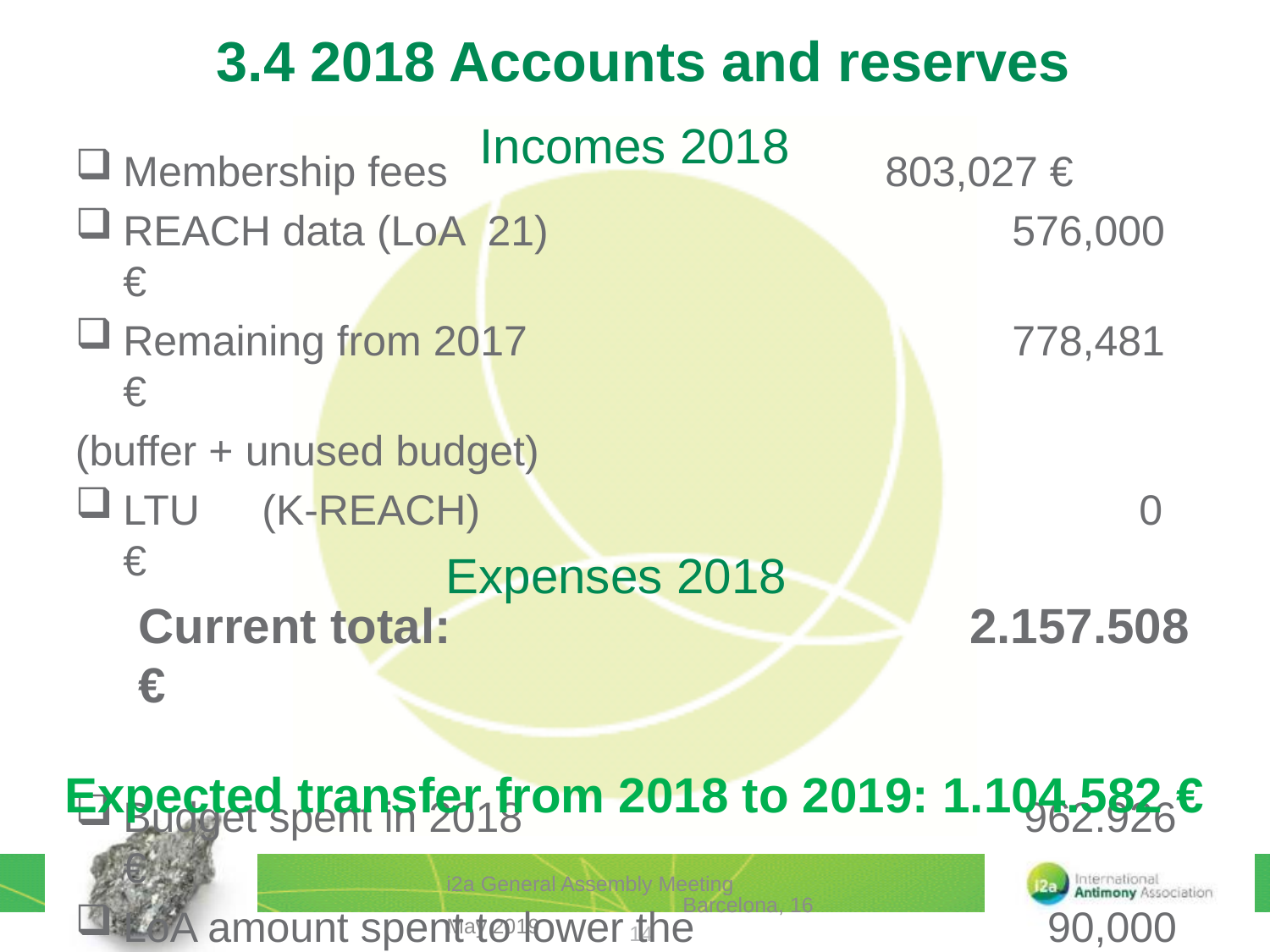

3.4 2018 Accounts and reserves
# Incomes 2018
Membership fees 				803,027 €
REACH data (LoA  21)				576,000 €
Remaining from 2017 	 			778,481 €
(buffer + unused budget)
LTU	 (K-REACH)						0 €
Current total:		  		     2.157.508 €

Budget spent in 2018				 962.926 €
LoA amount spent to lower the 			   90,000 €
membership fee in 2018

Expenses 2018
Expected transfer from 2018 to 2019: 1.104.582 €
i2a General Assembly Meeting                                                       Barcelona, 16 May 2019
14